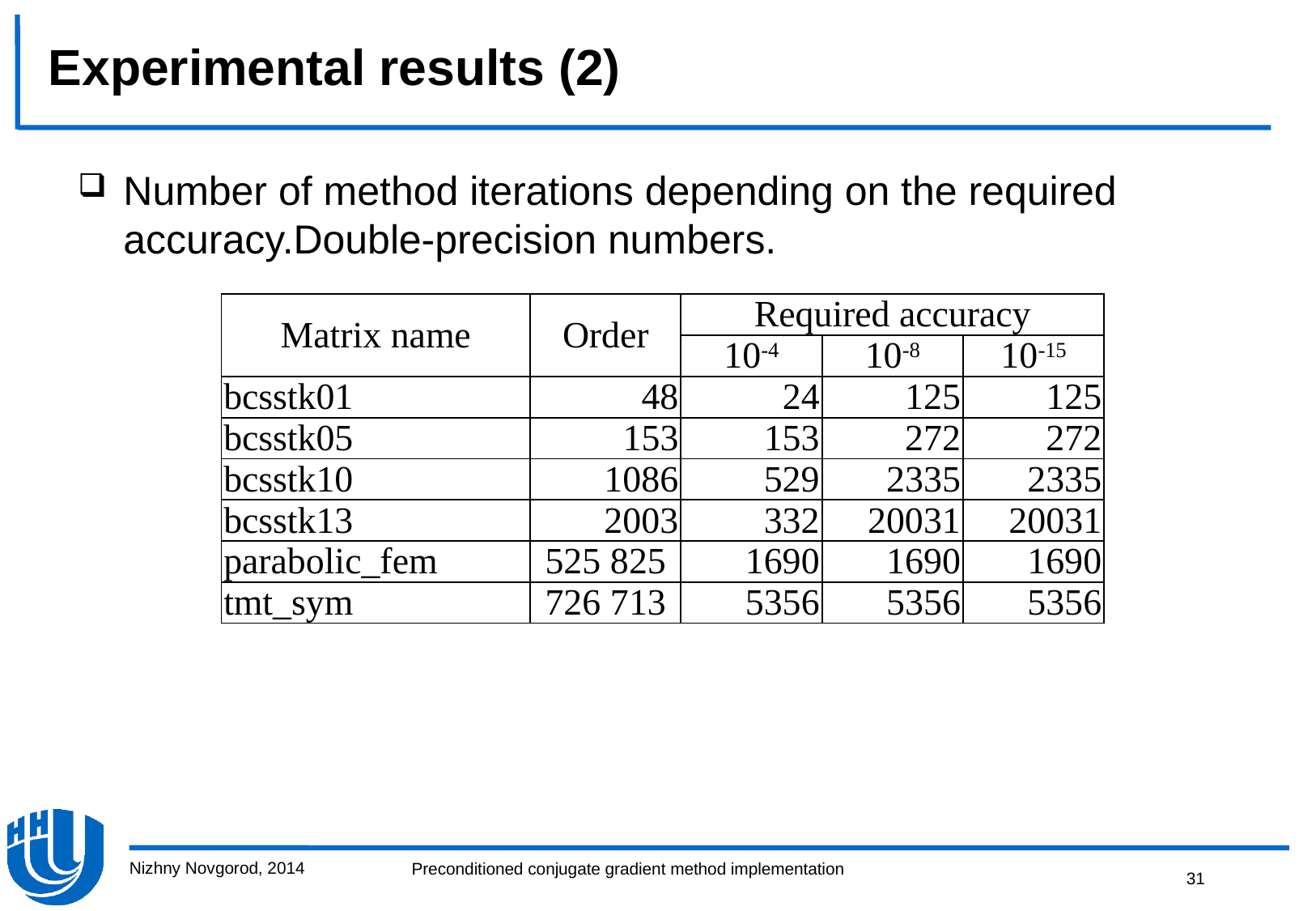

# Experimental results (2)
Number of method iterations depending on the required accuracy.Double-precision numbers.
| Matrix name | Order | Required accuracy |  |  |
| --- | --- | --- | --- | --- |
|  |  | 10-4 | 10-8 | 10-15 |
| bcsstk01 | 48 | 24 | 125 | 125 |
| bcsstk05 | 153 | 153 | 272 | 272 |
| bcsstk10 | 1086 | 529 | 2335 | 2335 |
| bcsstk13 | 2003 | 332 | 20031 | 20031 |
| parabolic\_fem | 525 825 | 1690 | 1690 | 1690 |
| tmt\_sym | 726 713 | 5356 | 5356 | 5356 |
Nizhny Novgorod, 2014
31
Preconditioned conjugate gradient method implementation